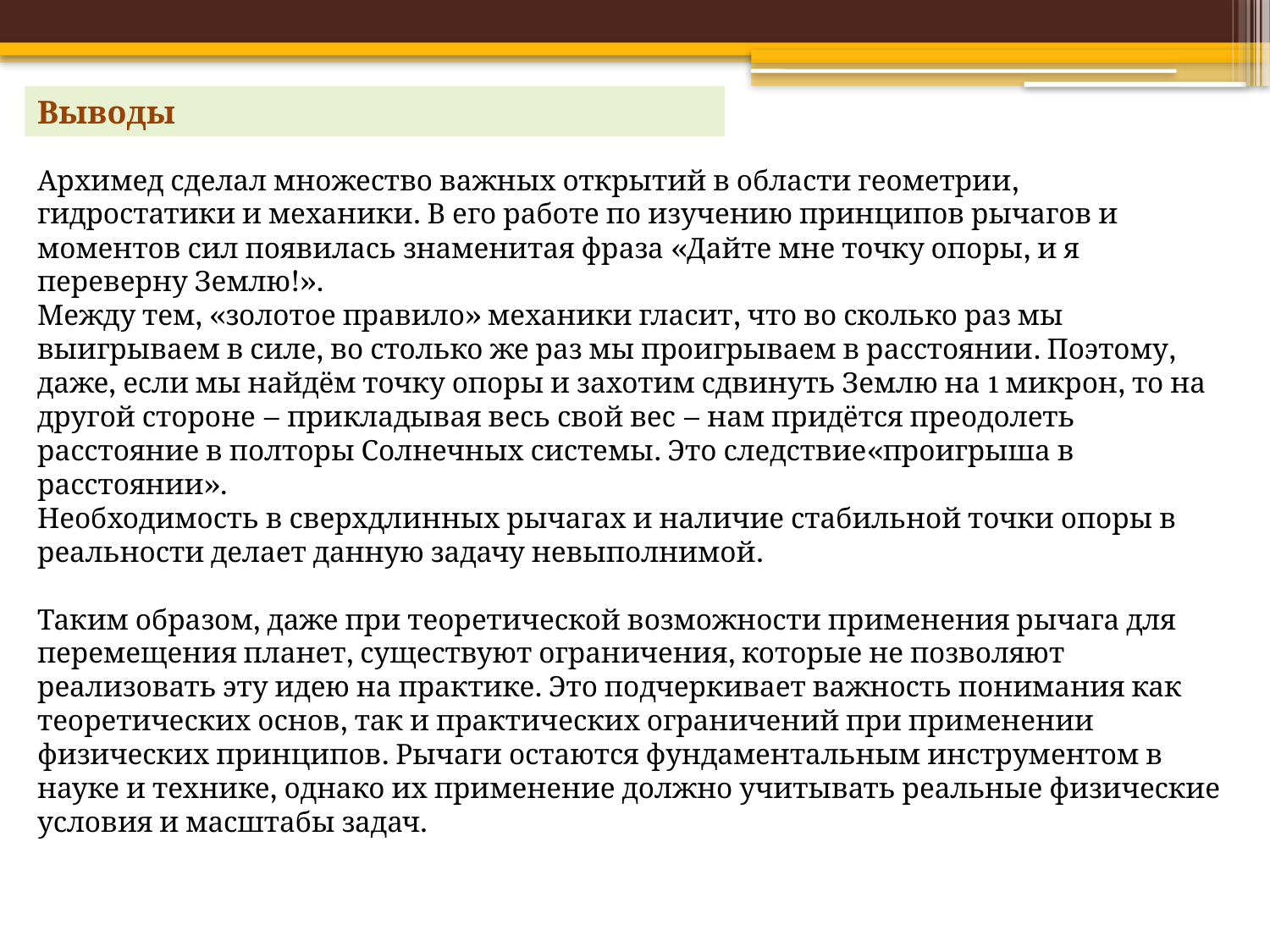

Выводы
Архимед сделал множество важных открытий в области геометрии, гидростатики и механики. В его работе по изучению принципов рычагов и моментов сил появилась знаменитая фраза «Дайте мне точку опоры, и я переверну Землю!».
Между тем, «золотое правило» механики гласит, что во сколько раз мы выигрываем в силе, во столько же раз мы проигрываем в расстоянии. Поэтому, даже, если мы найдём точку опоры и захотим сдвинуть Землю на 1 микрон, то на другой стороне – прикладывая весь свой вес – нам придётся преодолеть расстояние в полторы Солнечных системы. Это следствие«проигрыша в расстоянии».
Необходимость в сверхдлинных рычагах и наличие стабильной точки опоры в реальности делает данную задачу невыполнимой.

Таким образом, даже при теоретической возможности применения рычага для перемещения планет, существуют ограничения, которые не позволяют реализовать эту идею на практике. Это подчеркивает важность понимания как теоретических основ, так и практических ограничений при применении физических принципов. Рычаги остаются фундаментальным инструментом в науке и технике, однако их применение должно учитывать реальные физические условия и масштабы задач.